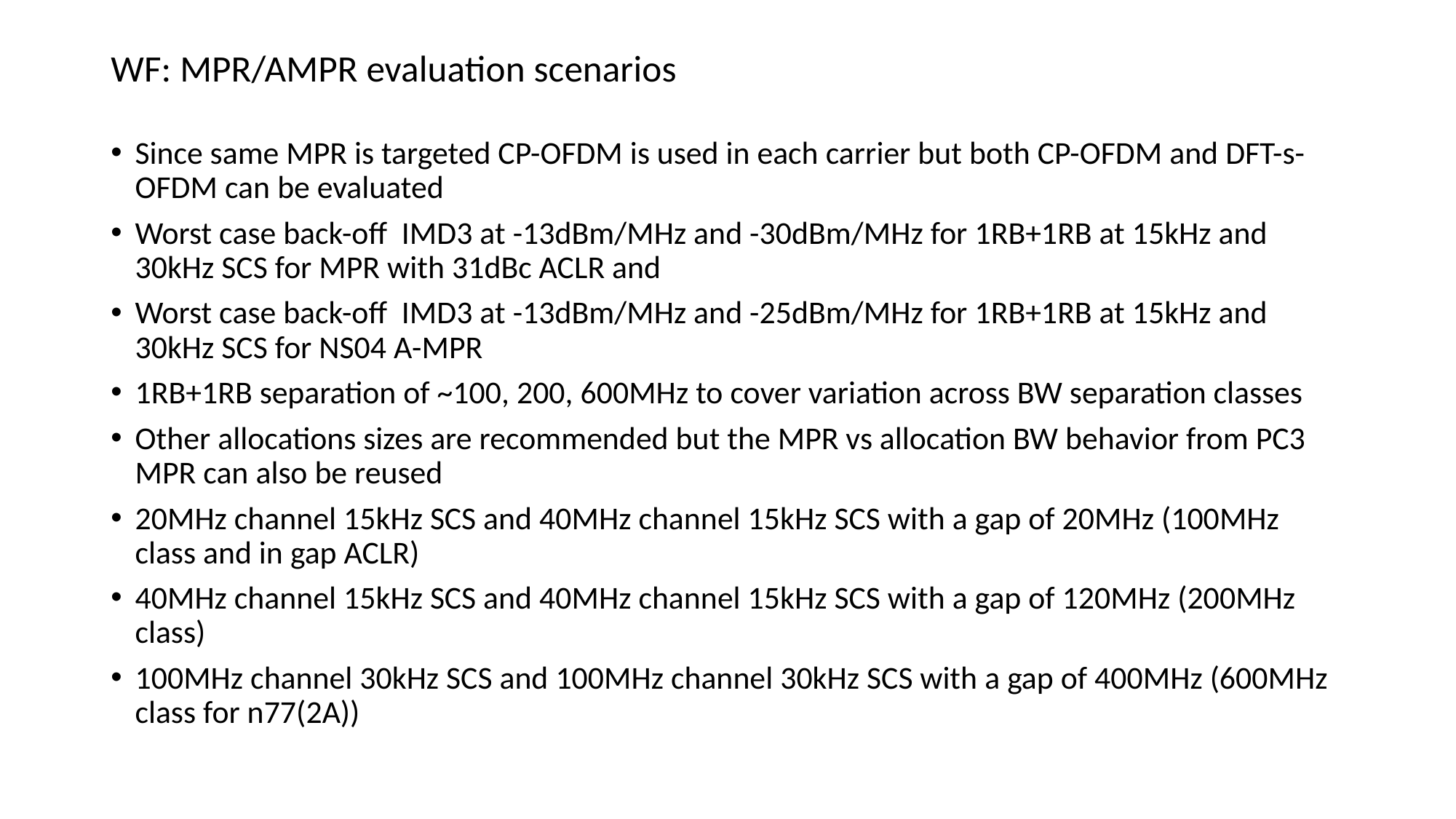

# WF: MPR/AMPR evaluation scenarios
Since same MPR is targeted CP-OFDM is used in each carrier but both CP-OFDM and DFT-s-OFDM can be evaluated
Worst case back-off  IMD3 at -13dBm/MHz and -30dBm/MHz for 1RB+1RB at 15kHz and 30kHz SCS for MPR with 31dBc ACLR and
Worst case back-off  IMD3 at -13dBm/MHz and -25dBm/MHz for 1RB+1RB at 15kHz and 30kHz SCS for NS04 A-MPR
1RB+1RB separation of ~100, 200, 600MHz to cover variation across BW separation classes
Other allocations sizes are recommended but the MPR vs allocation BW behavior from PC3 MPR can also be reused
20MHz channel 15kHz SCS and 40MHz channel 15kHz SCS with a gap of 20MHz (100MHz class and in gap ACLR)
40MHz channel 15kHz SCS and 40MHz channel 15kHz SCS with a gap of 120MHz (200MHz class)
100MHz channel 30kHz SCS and 100MHz channel 30kHz SCS with a gap of 400MHz (600MHz class for n77(2A))